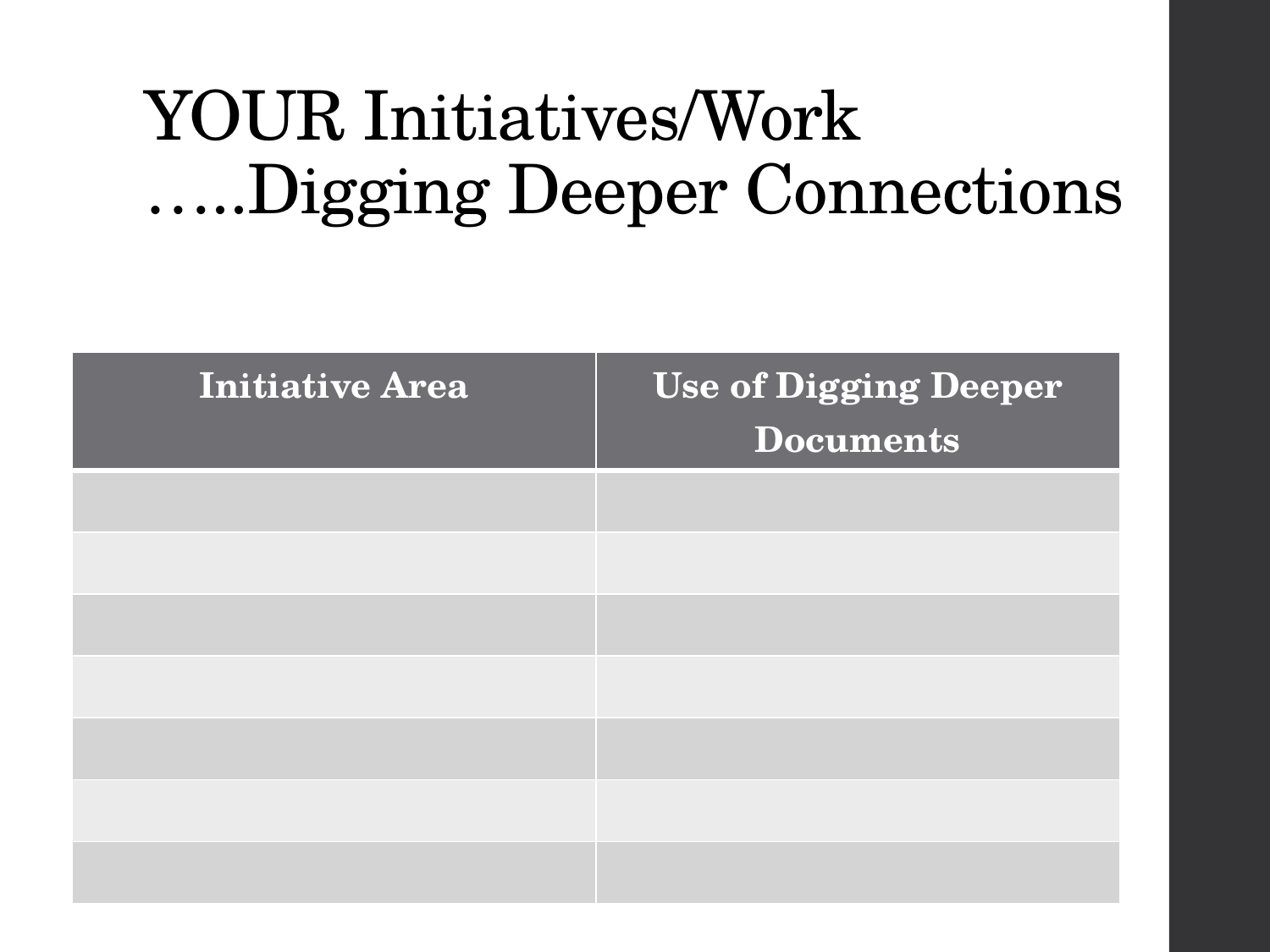

# YOUR Initiatives/Work …..Digging Deeper Connections
| Initiative Area | Use of Digging Deeper Documents |
| --- | --- |
|  |  |
|  |  |
|  |  |
|  |  |
|  |  |
|  |  |
|  |  |